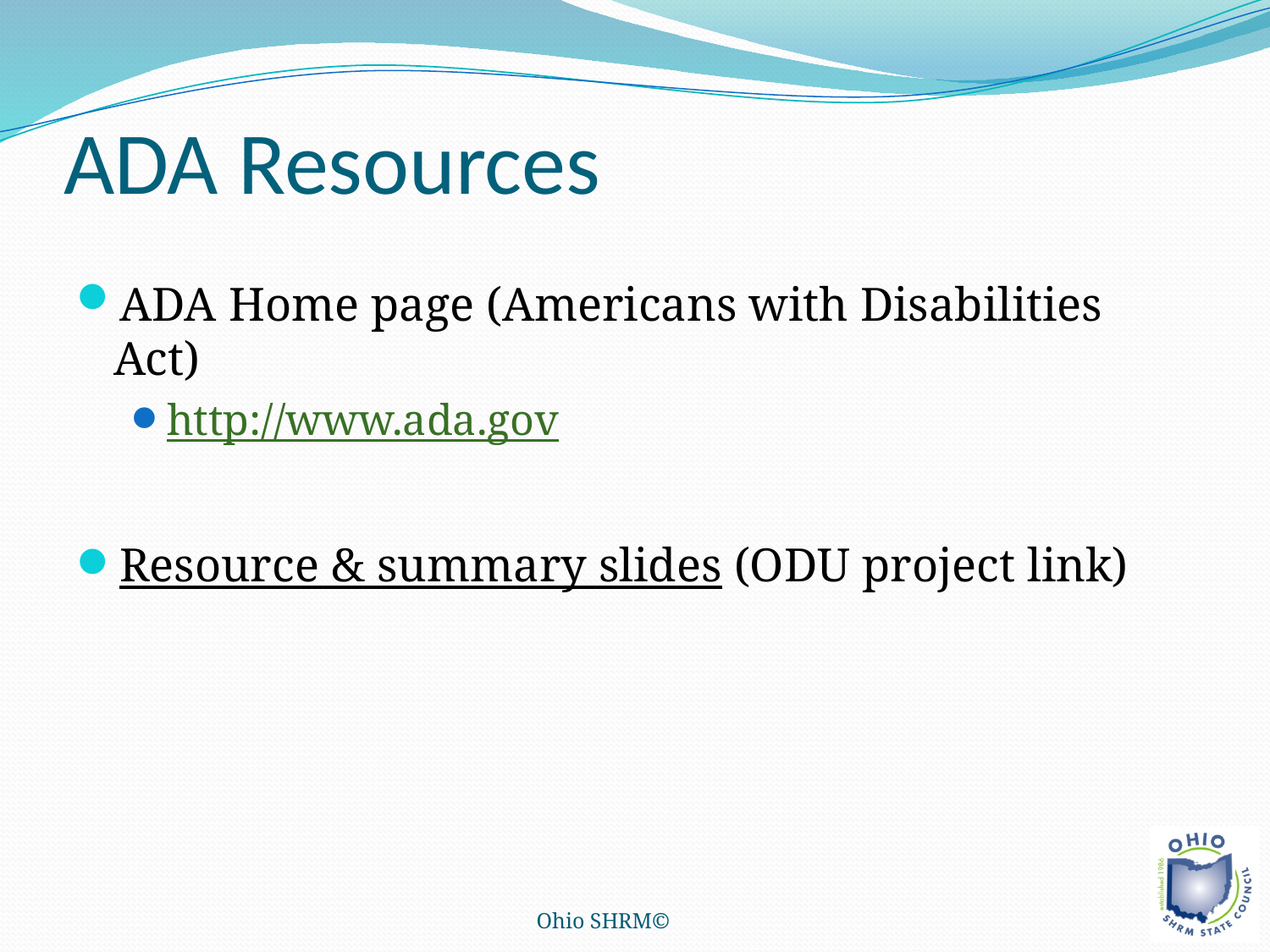

# ADA Resources
ADA Home page (Americans with Disabilities Act)
http://www.ada.gov

Resource & summary slides (ODU project link)

Ohio SHRM©